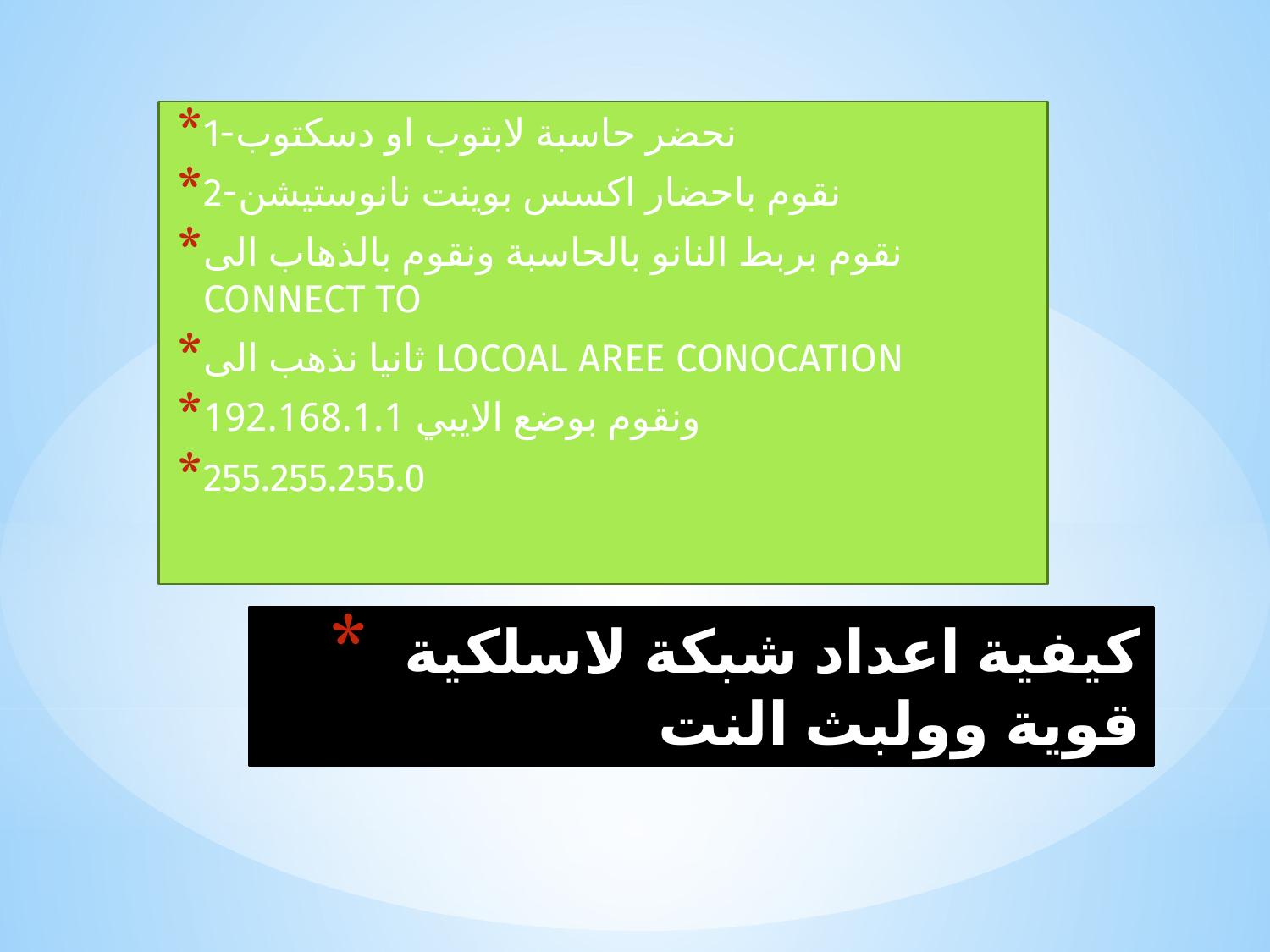

1-نحضر حاسبة لابتوب او دسكتوب
2-نقوم باحضار اكسس بوينت نانوستيشن
نقوم بربط النانو بالحاسبة ونقوم بالذهاب الى CONNECT TO
ثانيا نذهب الى LOCOAL AREE CONOCATION
ونقوم بوضع الايبي 192.168.1.1
255.255.255.0
# كيفية اعداد شبكة لاسلكية قوية وولبث النت